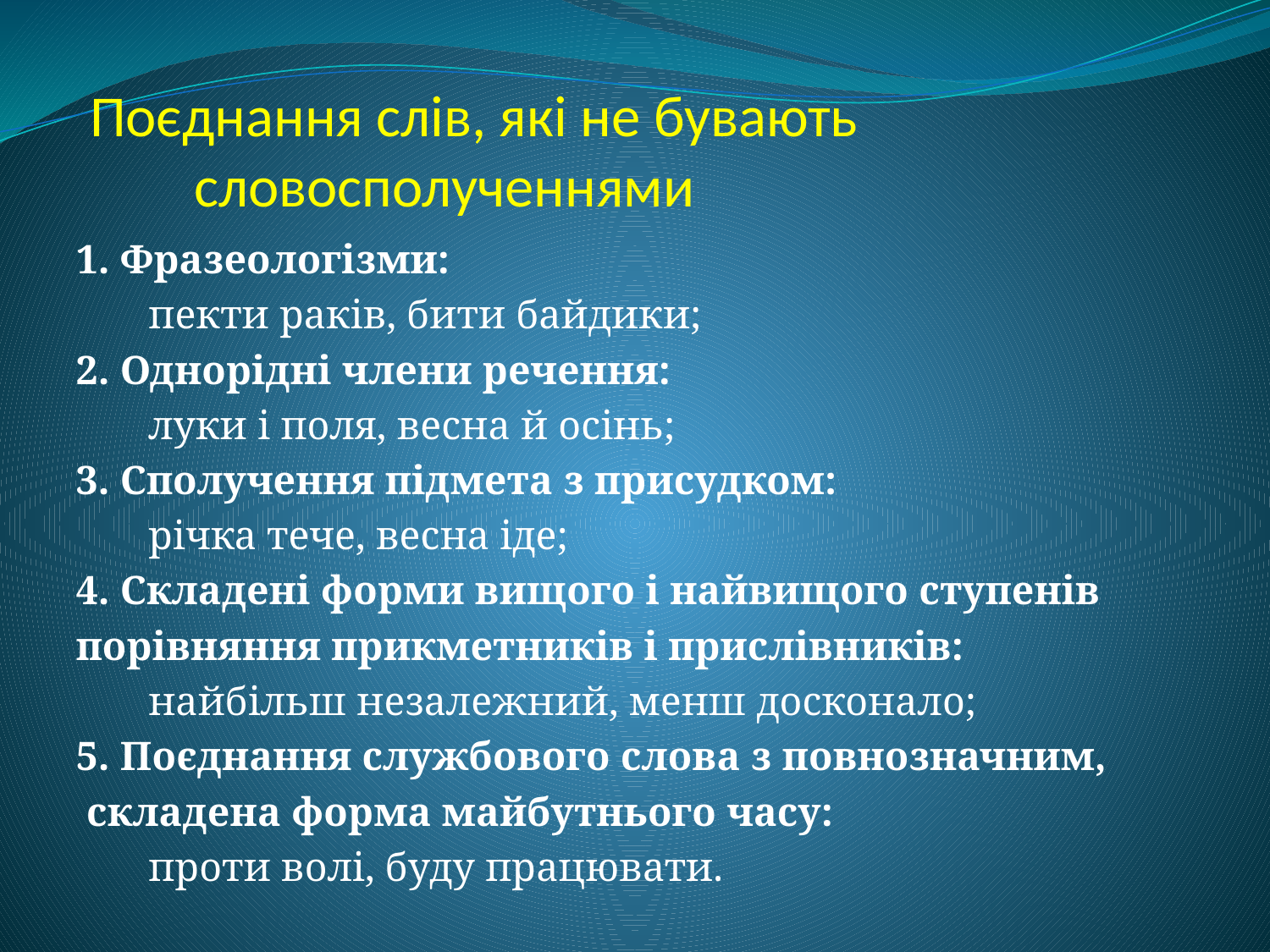

# Поєднання слів, які не бувають словосполученнями
1. Фразеологізми:
       пекти раків, бити байдики;
2. Однорідні члени речення:
       луки і поля, весна й осінь;
3. Сполучення підмета з присудком:
       річка тече, весна іде;
4. Складені форми вищого і найвищого ступенів
порівняння прикметників і прислівників:
       найбільш незалежний, менш досконало;
5. Поєднання службового слова з повнозначним,
 складена форма майбутнього часу:
       проти волі, буду працювати.